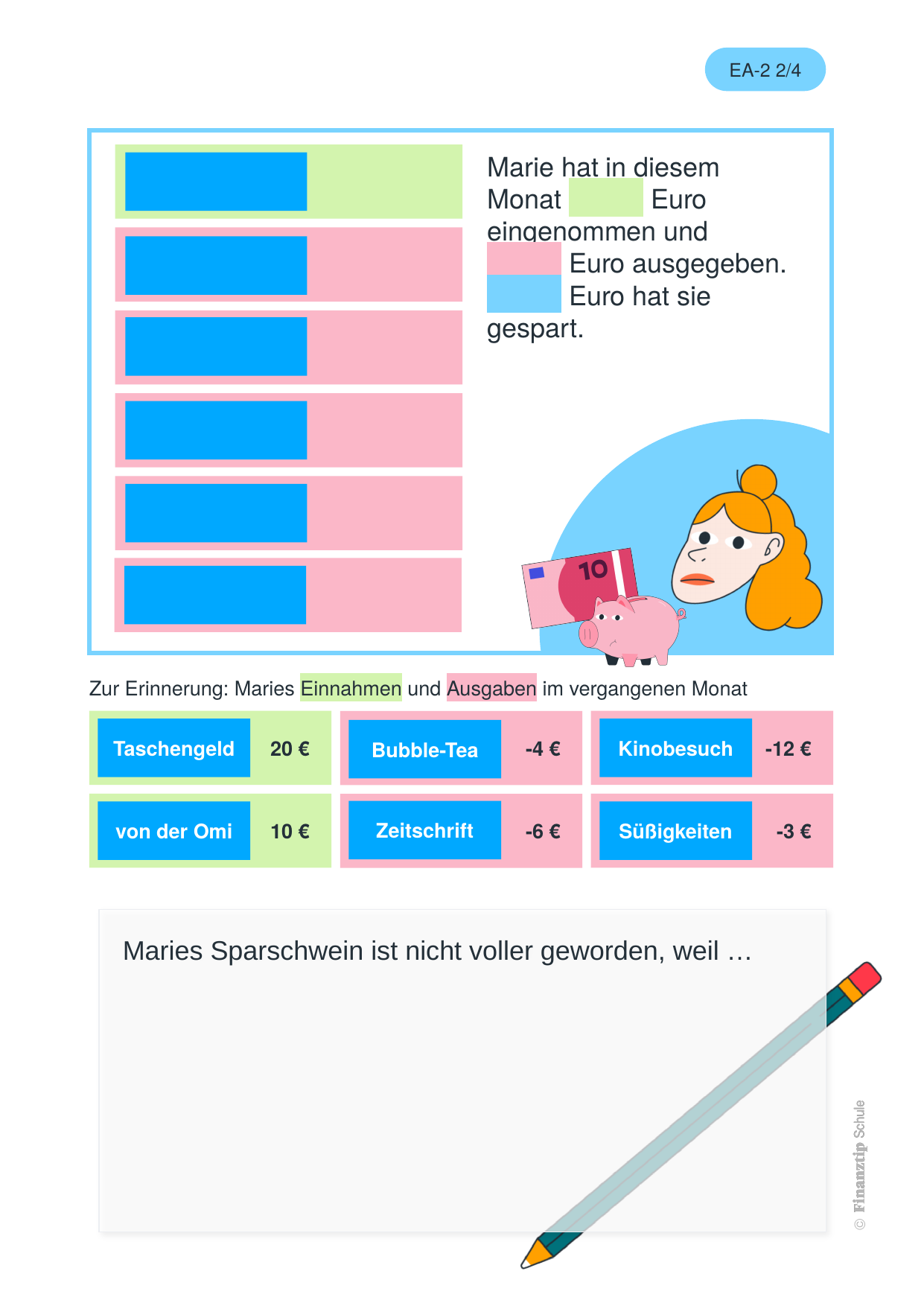

Marie hat in diesem Monat            Euro eingenommen und
           Euro ausgegeben.
           Euro hat sie gespart.

Maries Sparschwein ist nicht voller geworden, weil …